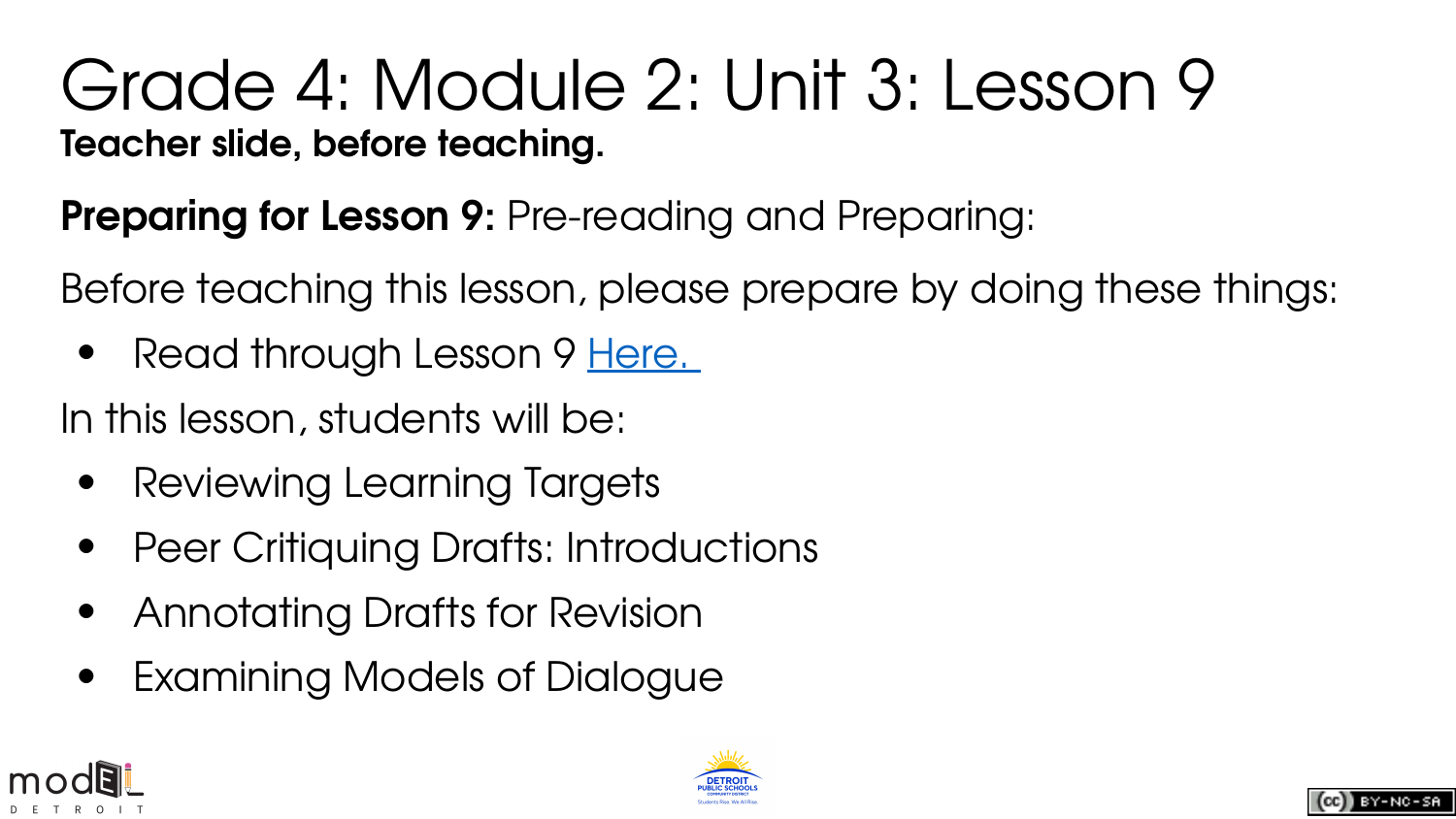

# Grade 4: Module 2: Unit 3: Lesson 9
Teacher slide, before teaching.

Preparing for Lesson 9: Pre-reading and Preparing:
Before teaching this lesson, please prepare by doing these things:
Read through Lesson 9 Here.
In this lesson, students will be:
Reviewing Learning Targets
Peer Critiquing Drafts: Introductions
Annotating Drafts for Revision
Examining Models of Dialogue